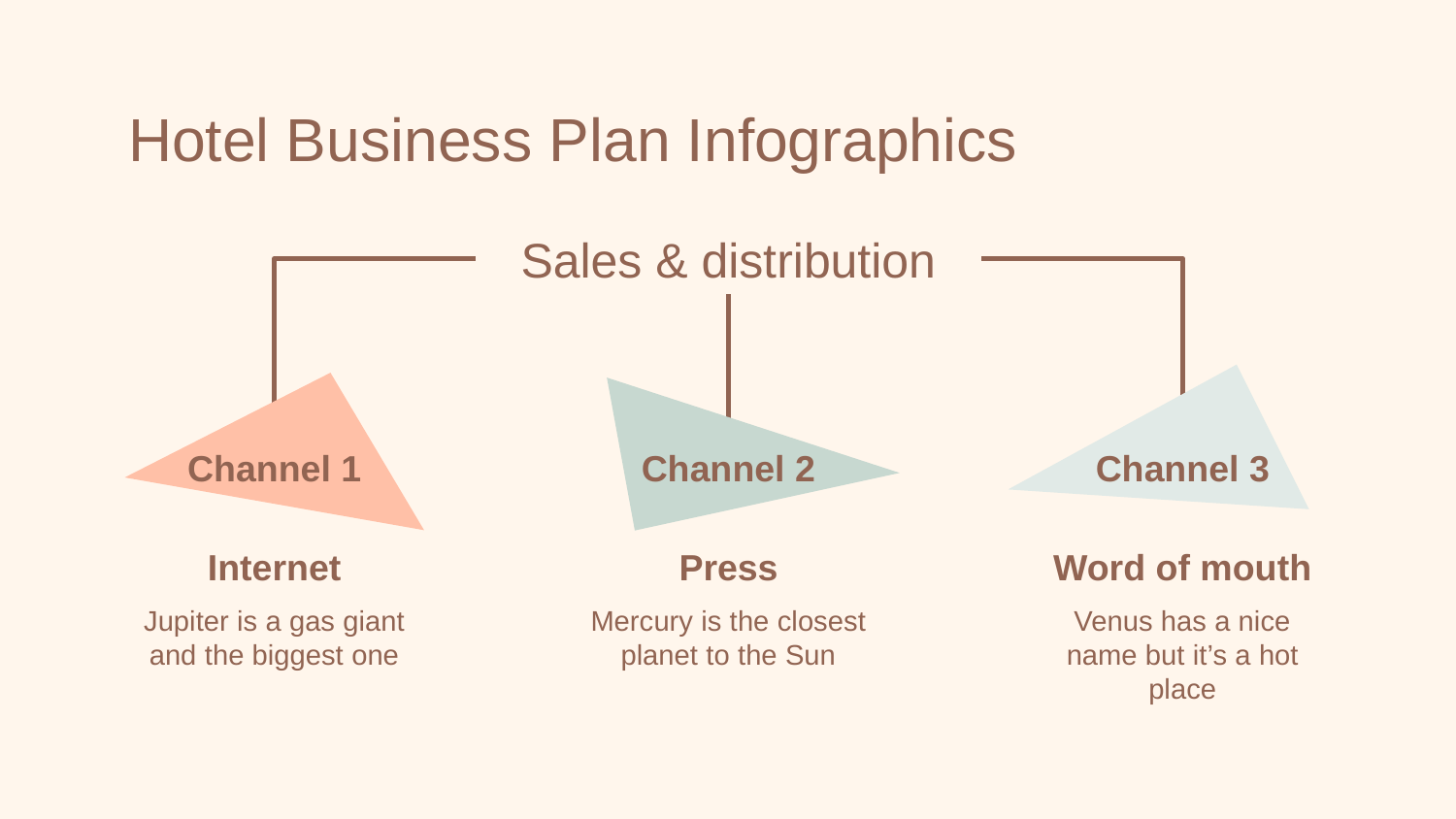

# Hotel Business Plan Infographics
Sales & distribution

Channel 1
Internet
Jupiter is a gas giant and the biggest one
Channel 2
Press
Mercury is the closest planet to the Sun
Channel 3
Word of mouth
Venus has a nice name but it’s a hot place